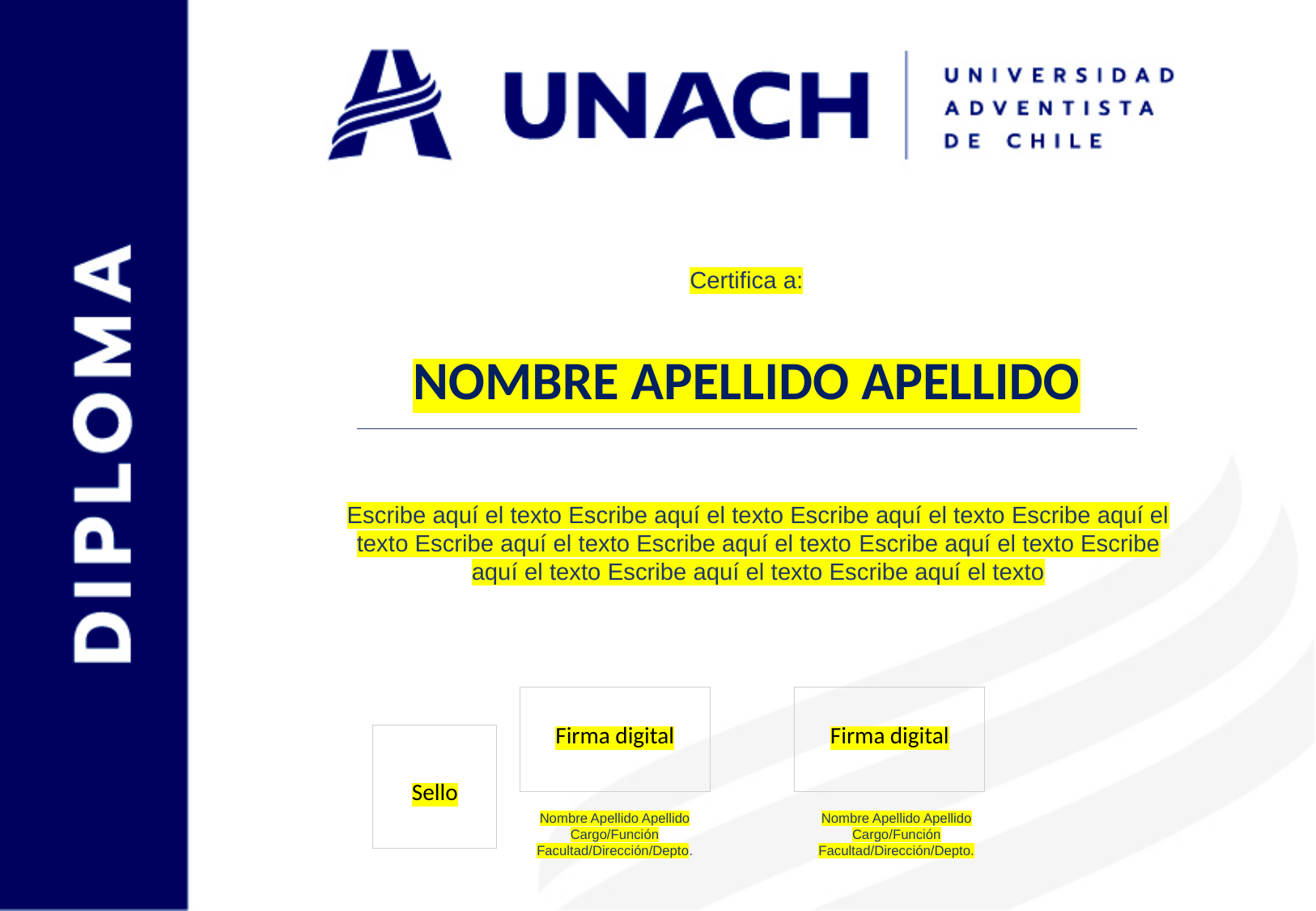

Certifica a:
NOMBRE APELLIDO APELLIDO
Escribe aquí el texto Escribe aquí el texto Escribe aquí el texto Escribe aquí el texto Escribe aquí el texto Escribe aquí el texto Escribe aquí el texto Escribe aquí el texto Escribe aquí el texto Escribe aquí el texto

Firma digital

Firma digital

Sello

Nombre Apellido Apellido
Cargo/Función
Facultad/Dirección/Depto.
Nombre Apellido Apellido
Cargo/Función
Facultad/Dirección/Depto.